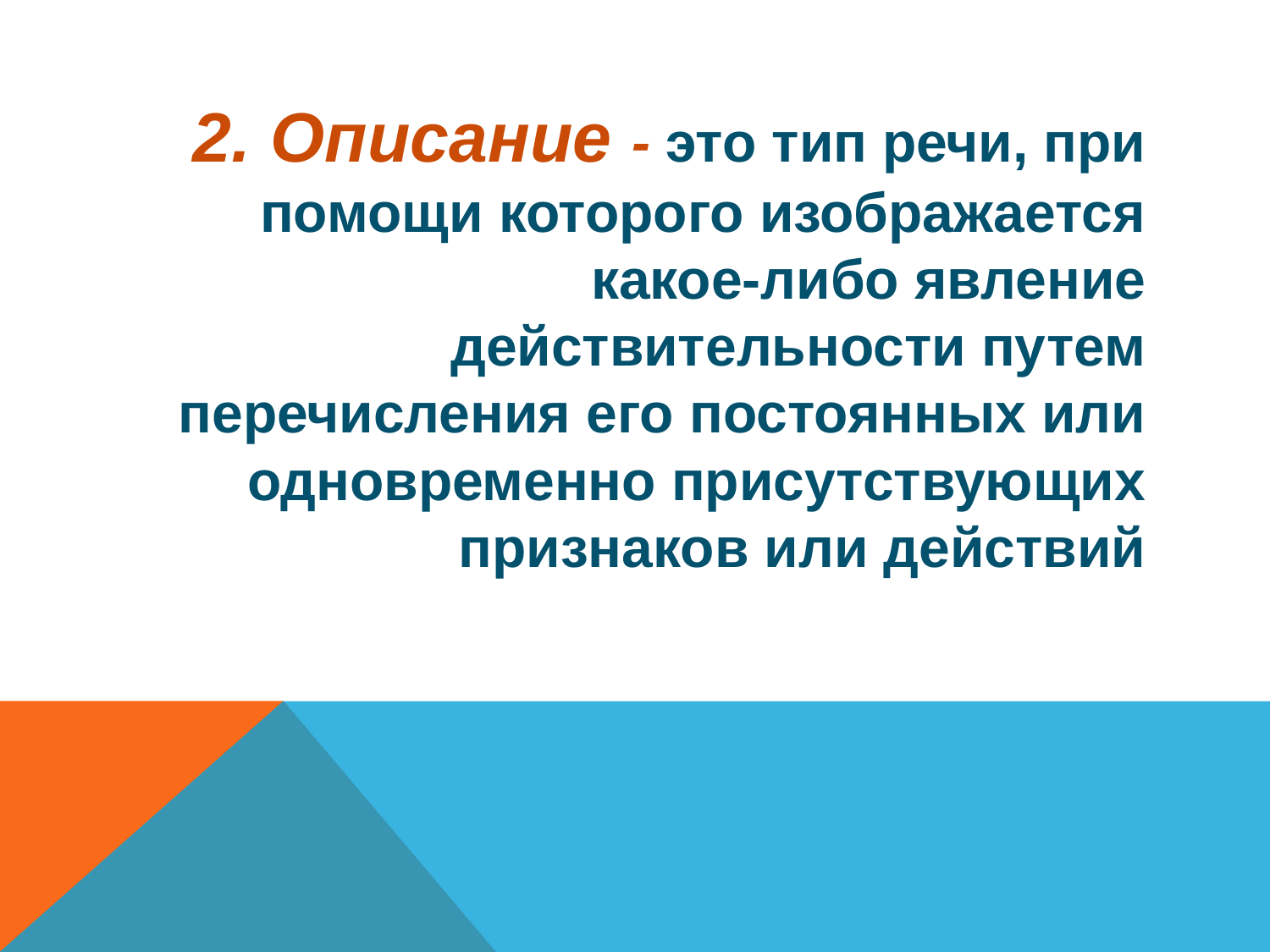

#
2. Описание - это тип речи, при помощи которого изображается какое-либо явление действительности путем перечисления его постоянных или одновременно присутствующих признаков или действий